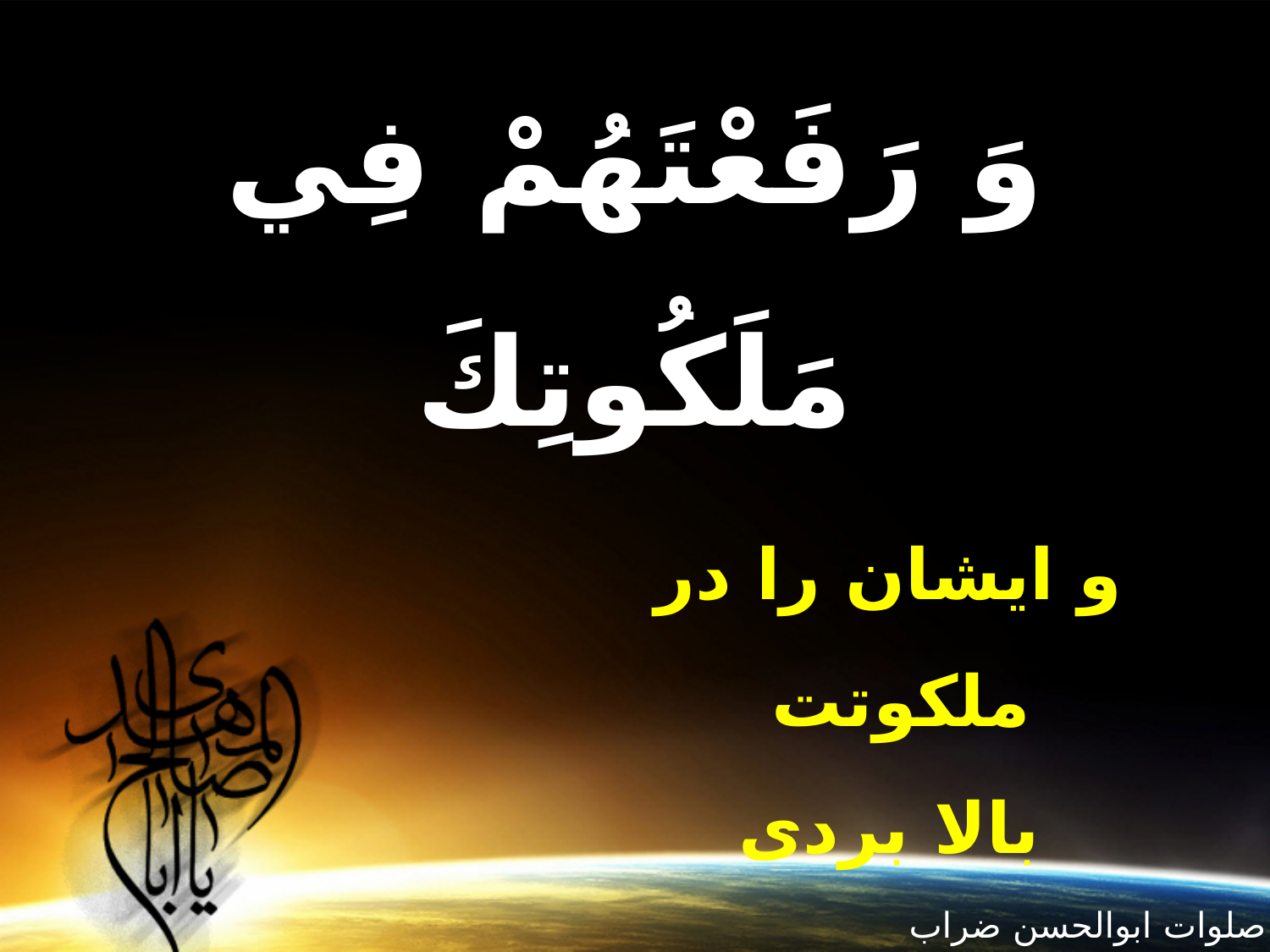

وَ رَفَعْتَهُمْ فِي مَلَكُوتِكَ
و ايشان را در ملكوتت
بالا بردى